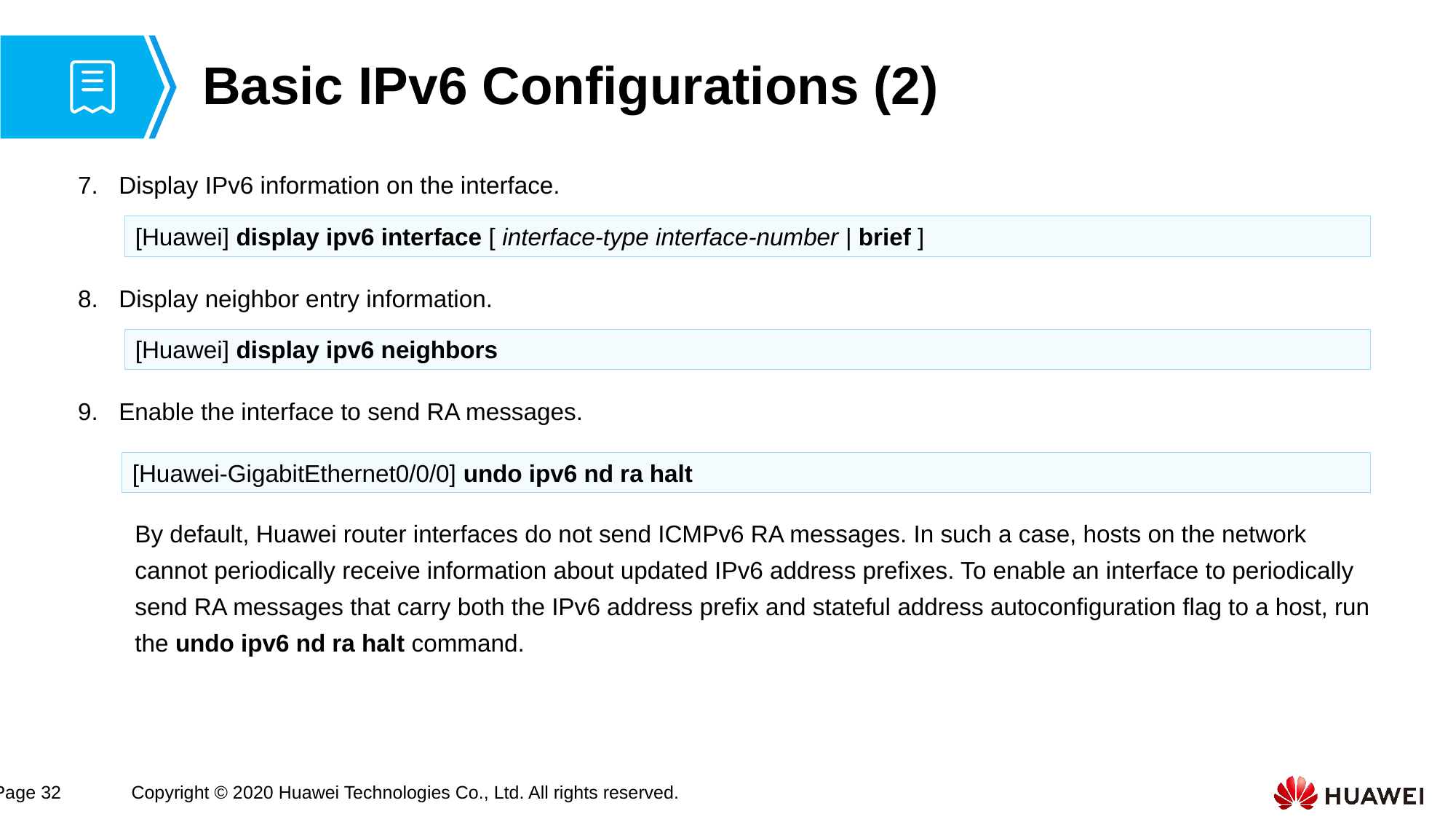

# Basic IPv6 Configurations (2)
Display IPv6 information on the interface.
[Huawei] display ipv6 interface [ interface-type interface-number | brief ]
Display neighbor entry information.
[Huawei] display ipv6 neighbors
Enable the interface to send RA messages.
[Huawei-GigabitEthernet0/0/0] undo ipv6 nd ra halt
By default, Huawei router interfaces do not send ICMPv6 RA messages. In such a case, hosts on the network cannot periodically receive information about updated IPv6 address prefixes. To enable an interface to periodically send RA messages that carry both the IPv6 address prefix and stateful address autoconfiguration flag to a host, run the undo ipv6 nd ra halt command.